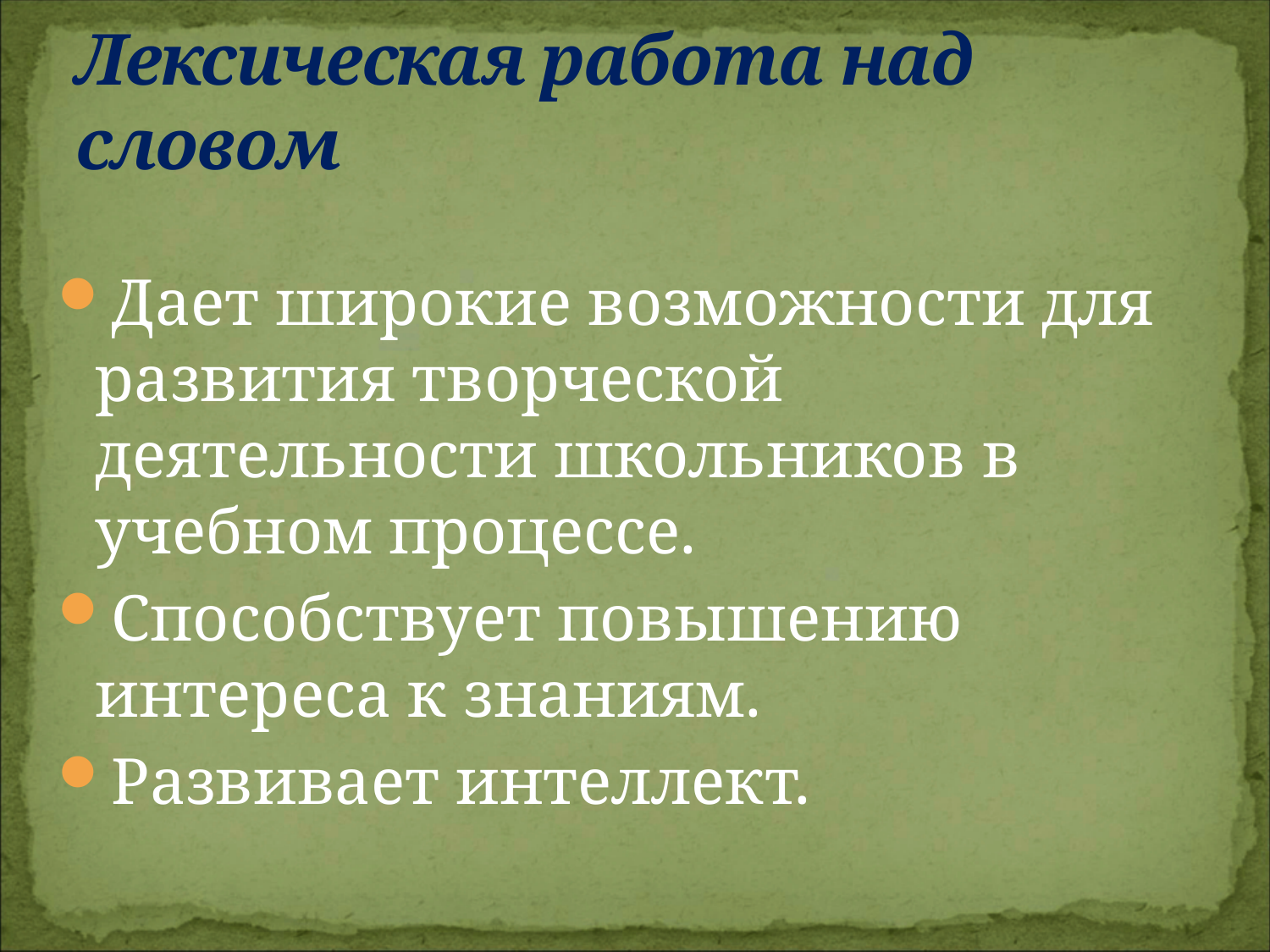

# Лексическая работа над словом
Дает широкие возможности для развития творческой деятельности школьников в учебном процессе.
Способствует повышению интереса к знаниям.
Развивает интеллект.